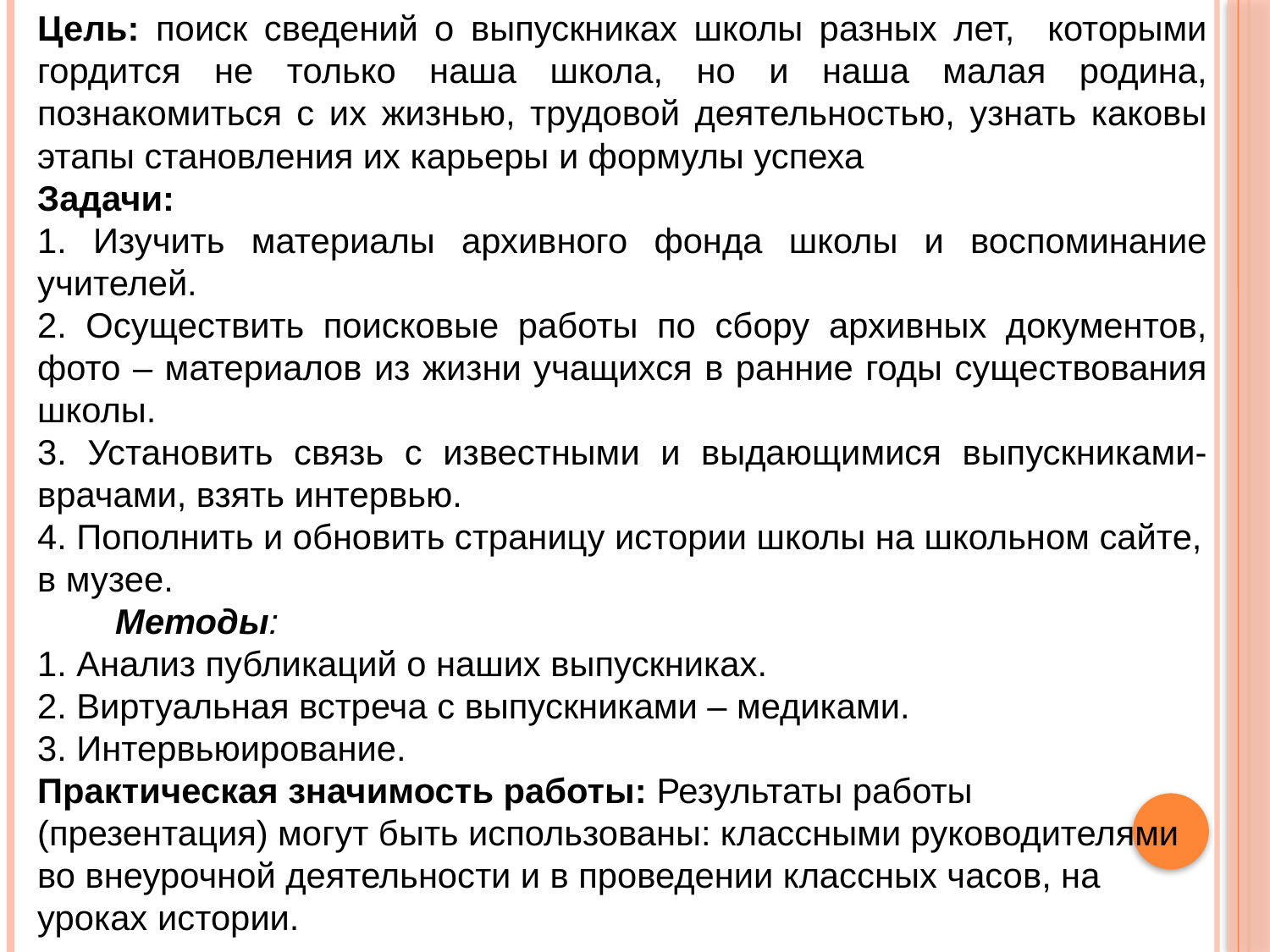

Цель: поиск сведений о выпускниках школы разных лет,  которыми гордится не только наша школа, но и наша малая родина, познакомиться с их жизнью, трудовой деятельностью, узнать каковы этапы становления их карьеры и формулы успеха
Задачи:
1. Изучить материалы архивного фонда школы и воспоминание учителей.
2. Осуществить поисковые работы по сбору архивных документов, фото – материалов из жизни учащихся в ранние годы существования школы.
3. Установить связь с известными и выдающимися выпускниками-врачами, взять интервью.
4. Пополнить и обновить страницу истории школы на школьном сайте, в музее.
        Методы:
1. Анализ публикаций о наших выпускниках.
2. Виртуальная встреча с выпускниками – медиками.
3. Интервьюирование.
Практическая значимость работы: Результаты работы  (презентация) могут быть использованы: классными руководителями во внеурочной деятельности и в проведении классных часов, на уроках истории.